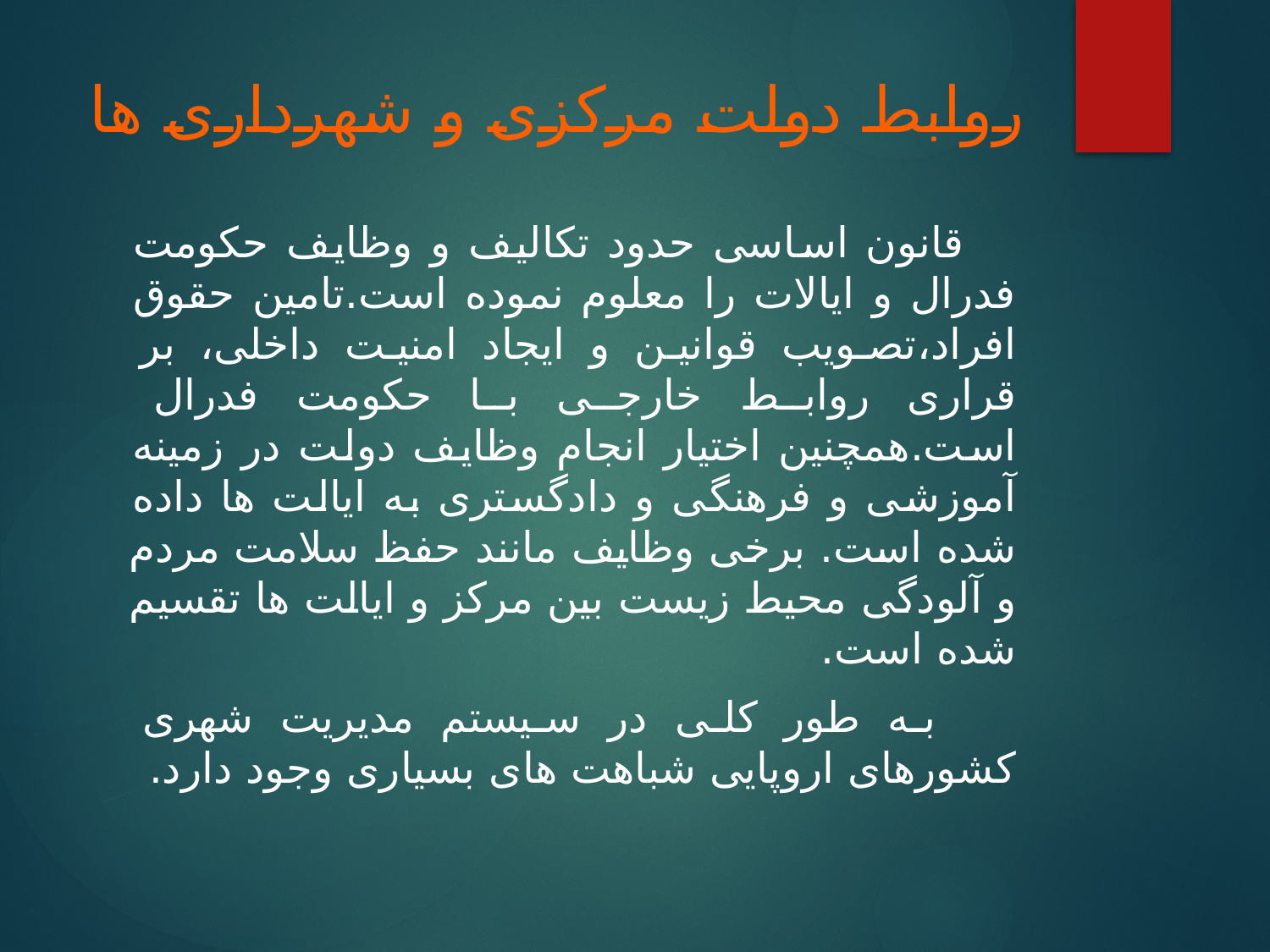

# روابط دولت مرکزی و شهرداری ها
   قانون اساسی حدود تکالیف و وظایف حکومت فدرال و ایالات را معلوم نموده است.تامین حقوق افراد،تصویب قوانین و ایجاد امنیت داخلی، بر قراری روابط خارجی با حکومت فدرال است.همچنین اختیار انجام وظایف دولت در زمینه آموزشی و فرهنگی و دادگستری به ایالت ها داده شده است. برخی وظایف مانند حفظ سلامت مردم و آلودگی محیط زیست بین مرکز و ایالت ها تقسیم شده است.
   به طور کلی در سیستم مدیریت شهری کشورهای اروپایی شباهت های بسیاری وجود دارد.